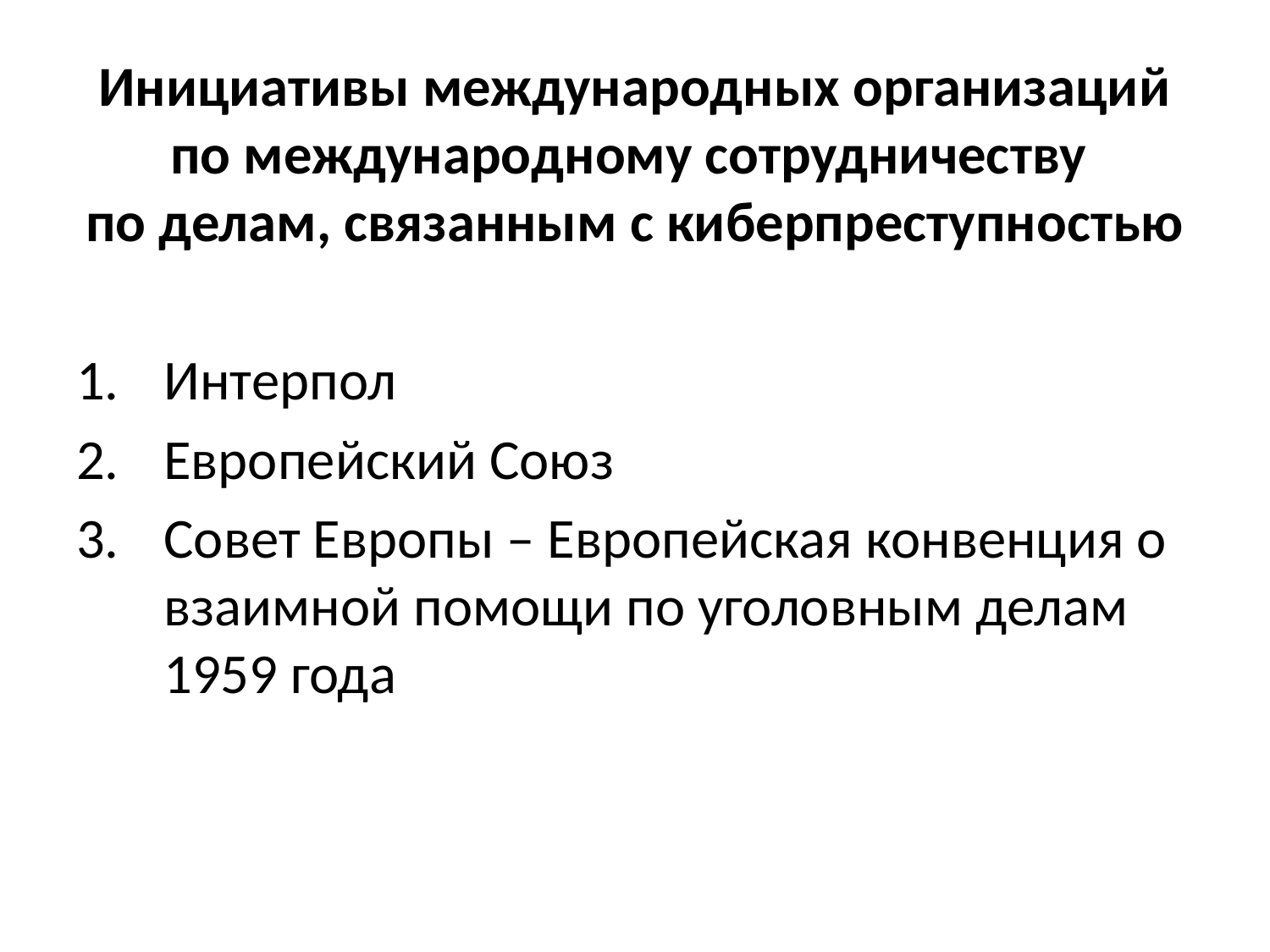

# Инициативы международных организаций по международному сотрудничеству по делам, связанным с киберпреступностью
Интерпол
Европейский Союз
Совет Европы – Европейская конвенция о взаимной помощи по уголовным делам 1959 года